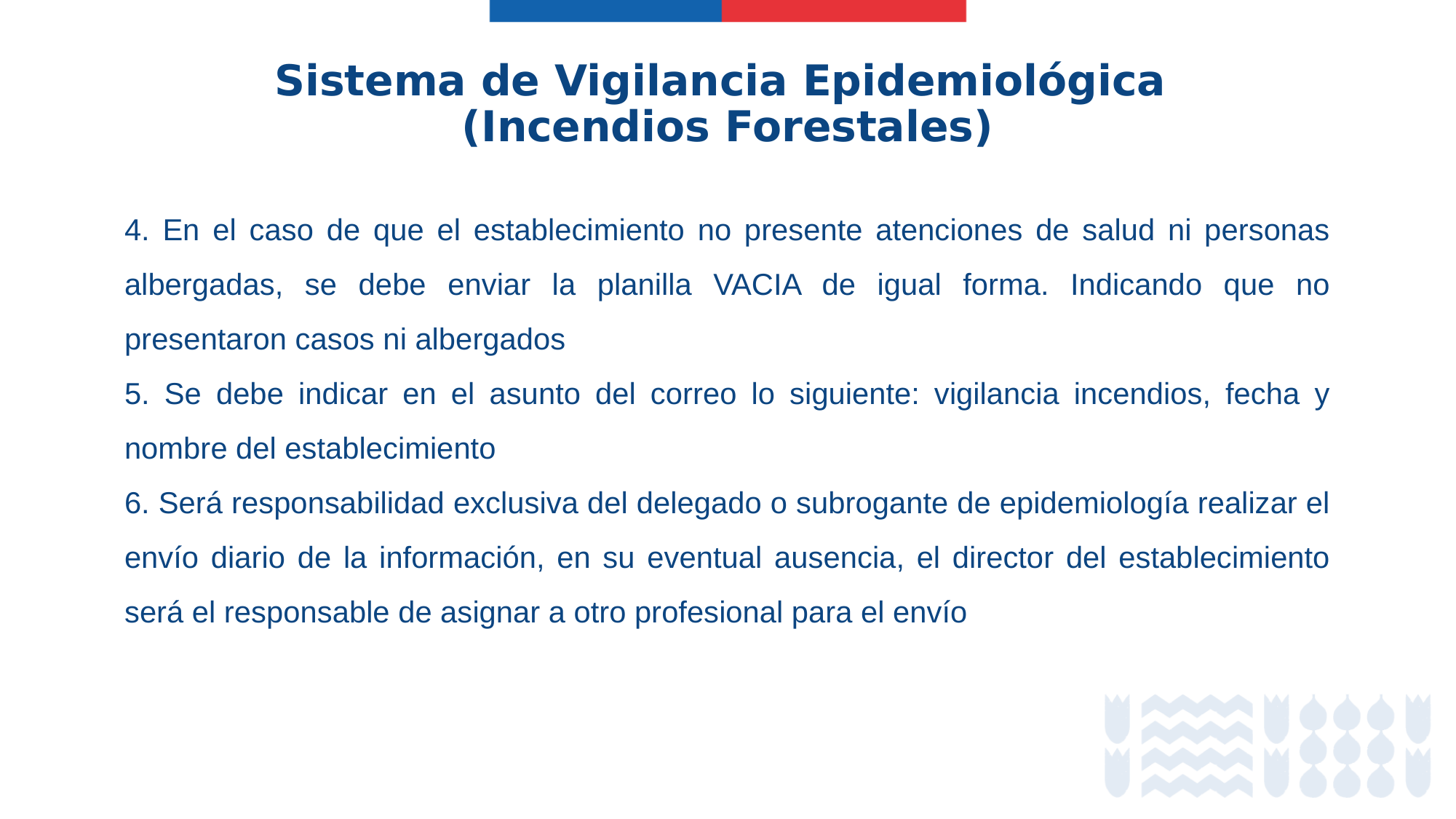

Sistema de Vigilancia Epidemiológica
(Incendios Forestales)
4. En el caso de que el establecimiento no presente atenciones de salud ni personas albergadas, se debe enviar la planilla VACIA de igual forma. Indicando que no presentaron casos ni albergados
5. Se debe indicar en el asunto del correo lo siguiente: vigilancia incendios, fecha y nombre del establecimiento
6. Será responsabilidad exclusiva del delegado o subrogante de epidemiología realizar el envío diario de la información, en su eventual ausencia, el director del establecimiento será el responsable de asignar a otro profesional para el envío